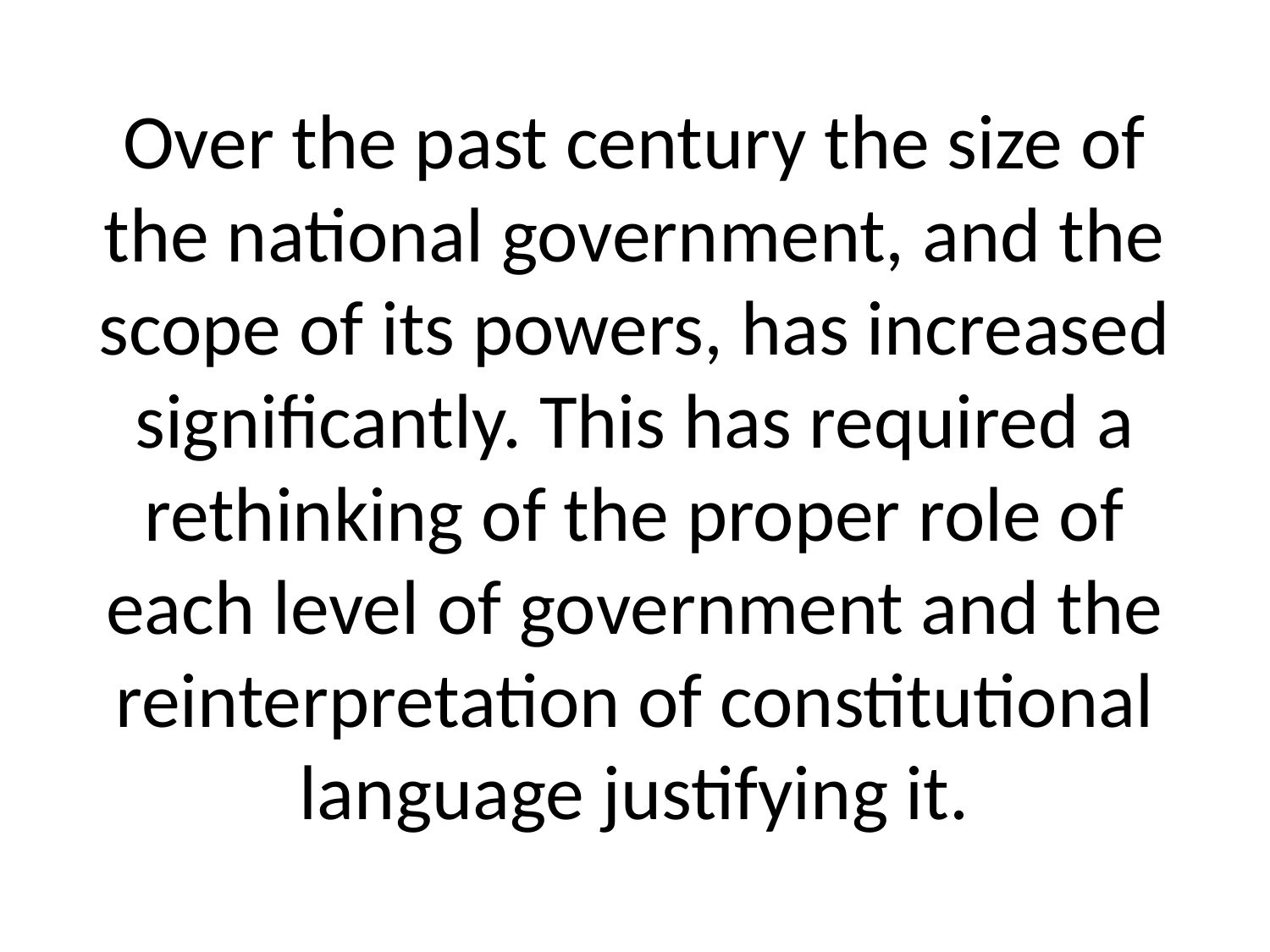

# Over the past century the size of the national government, and the scope of its powers, has increased significantly. This has required a rethinking of the proper role of each level of government and the reinterpretation of constitutional language justifying it.